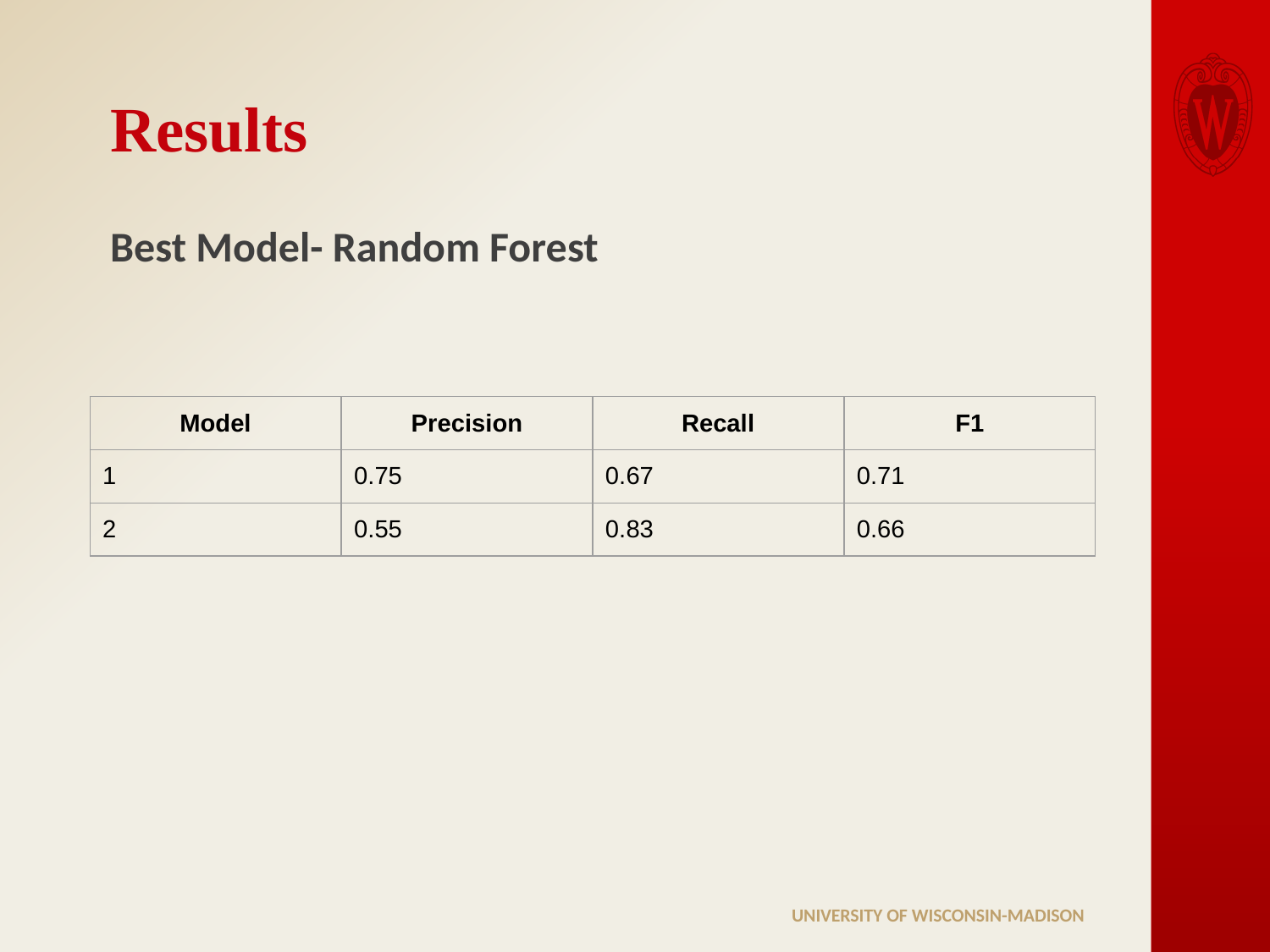

# Results
Best Model- Random Forest

| Model | Precision | Recall | F1 |
| --- | --- | --- | --- |
| 1 | 0.75 | 0.67 | 0.71 |
| 2 | 0.55 | 0.83 | 0.66 |